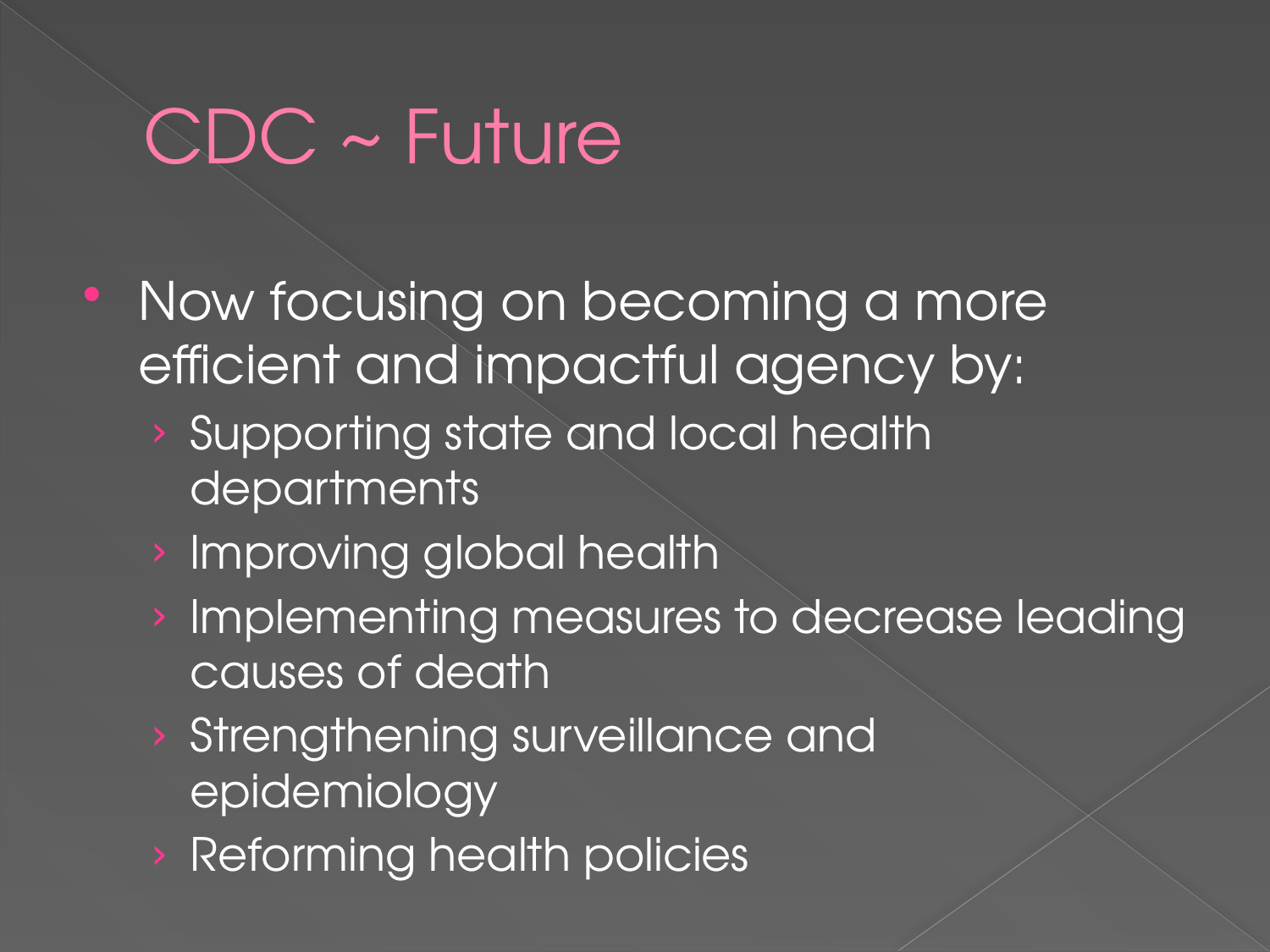

# CDC ~ Future
Now focusing on becoming a more efficient and impactful agency by:
Supporting state and local health departments
Improving global health
Implementing measures to decrease leading causes of death
Strengthening surveillance and epidemiology
Reforming health policies